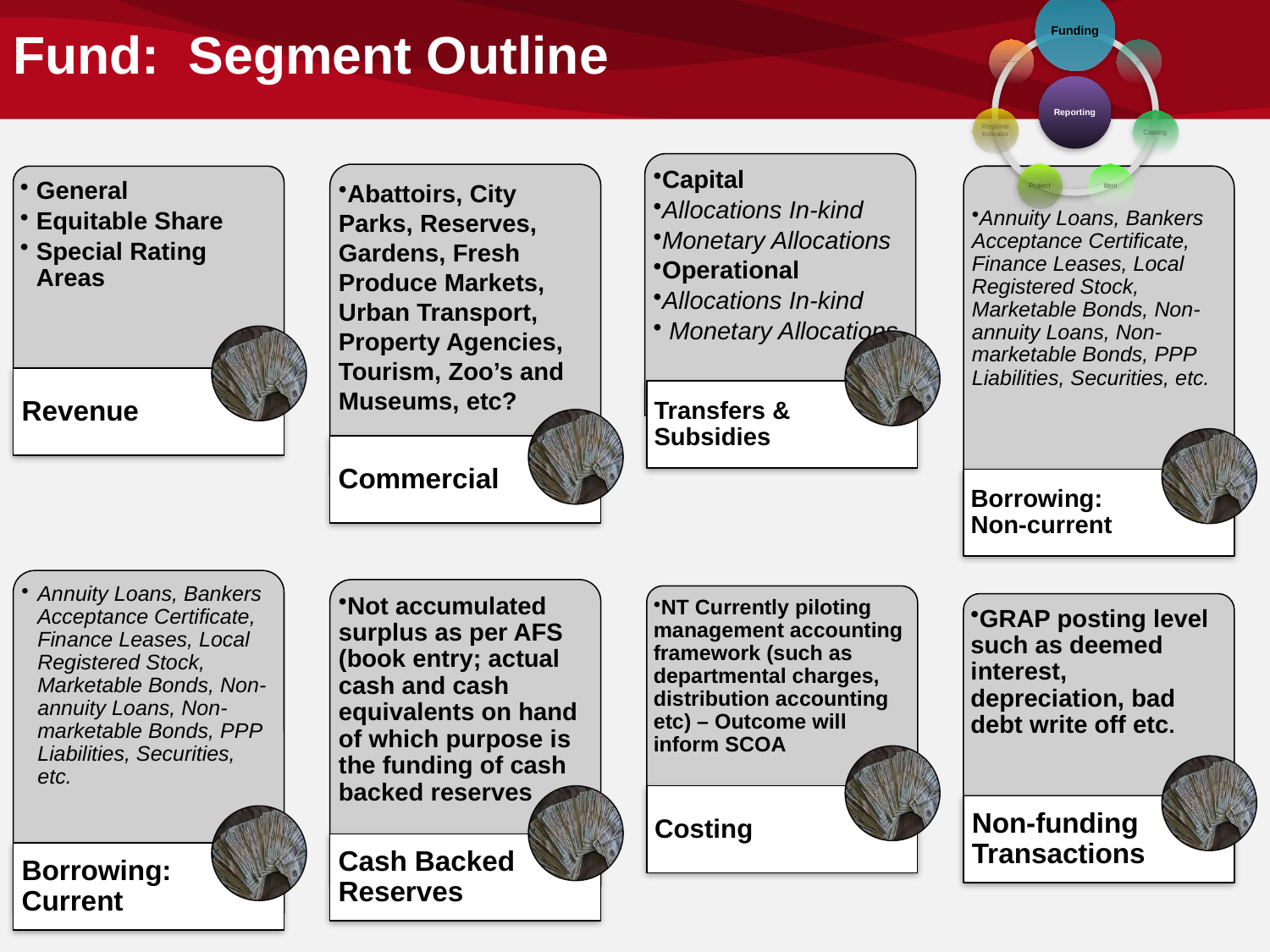

Reporting
Funding
Function
Costing
Item
Project
Regional Indicator
Standard Classification
# Fund:  Segment Outline
General
Equitable Share
Special Rating Areas
Revenue
Abattoirs, City Parks, Reserves, Gardens, Fresh Produce Markets, Urban Transport, Property Agencies, Tourism, Zoo’s and Museums, etc?

Commercial
Capital
Allocations In-kind
Monetary Allocations
Operational
Allocations In-kind
Monetary Allocations
Transfers & Subsidies

Annuity Loans, Bankers Acceptance Certificate, Finance Leases, Local Registered Stock, Marketable Bonds, Non-annuity Loans, Non-marketable Bonds, PPP Liabilities, Securities, etc.
Borrowing:  Non-current
Annuity Loans, Bankers Acceptance Certificate, Finance Leases, Local Registered Stock, Marketable Bonds, Non-annuity Loans, Non-marketable Bonds, PPP Liabilities, Securities, etc.
Borrowing:  Current
Not accumulated surplus as per AFS (book entry; actual cash and cash equivalents on hand of which purpose is the funding of cash backed reserves
Cash Backed Reserves
NT Currently piloting management accounting framework (such as departmental charges, distribution accounting etc) – Outcome will inform SCOA
Costing
GRAP posting level such as deemed interest, depreciation, bad debt write off etc.
Non-funding Transactions

128